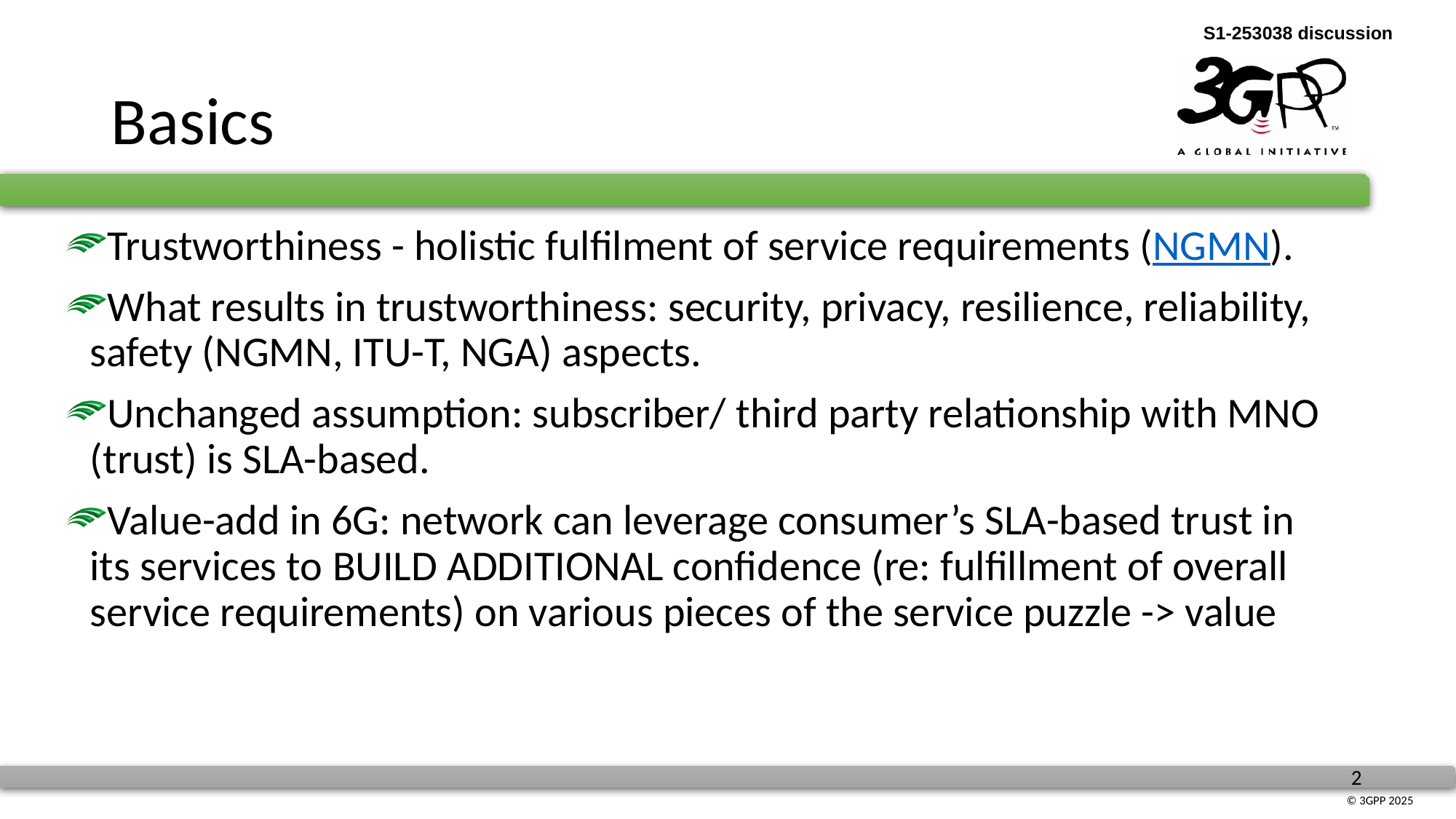

# Basics
Trustworthiness - holistic fulfilment of service requirements (NGMN).
What results in trustworthiness: security, privacy, resilience, reliability, safety (NGMN, ITU-T, NGA) aspects.
Unchanged assumption: subscriber/ third party relationship with MNO (trust) is SLA-based.
Value-add in 6G: network can leverage consumer’s SLA-based trust in its services to BUILD ADDITIONAL confidence (re: fulfillment of overall service requirements) on various pieces of the service puzzle -> value